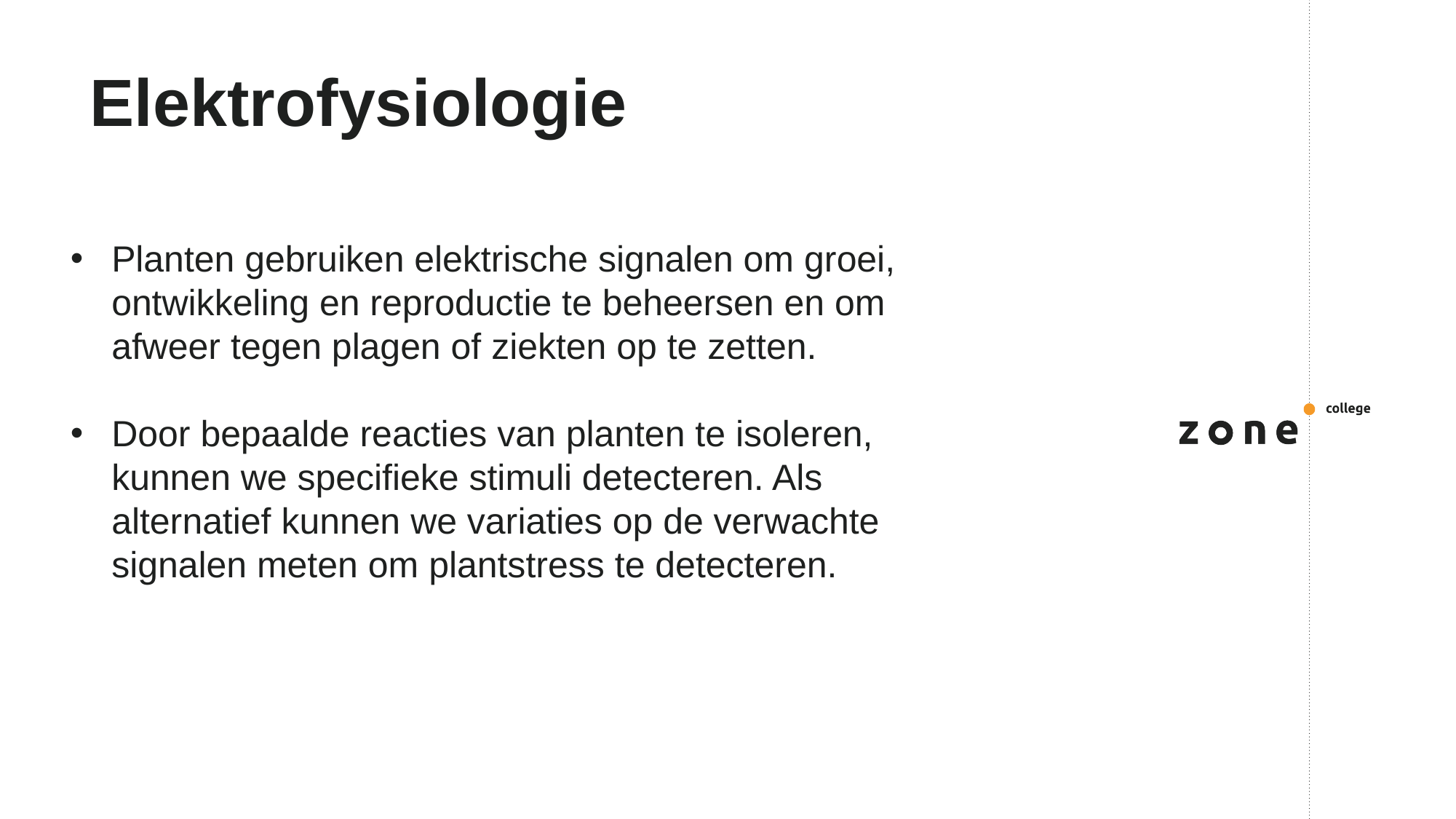

# Elektrofysiologie
Planten gebruiken elektrische signalen om groei, ontwikkeling en reproductie te beheersen en om afweer tegen plagen of ziekten op te zetten.

Door bepaalde reacties van planten te isoleren, kunnen we specifieke stimuli detecteren. Als alternatief kunnen we variaties op de verwachte signalen meten om plantstress te detecteren.